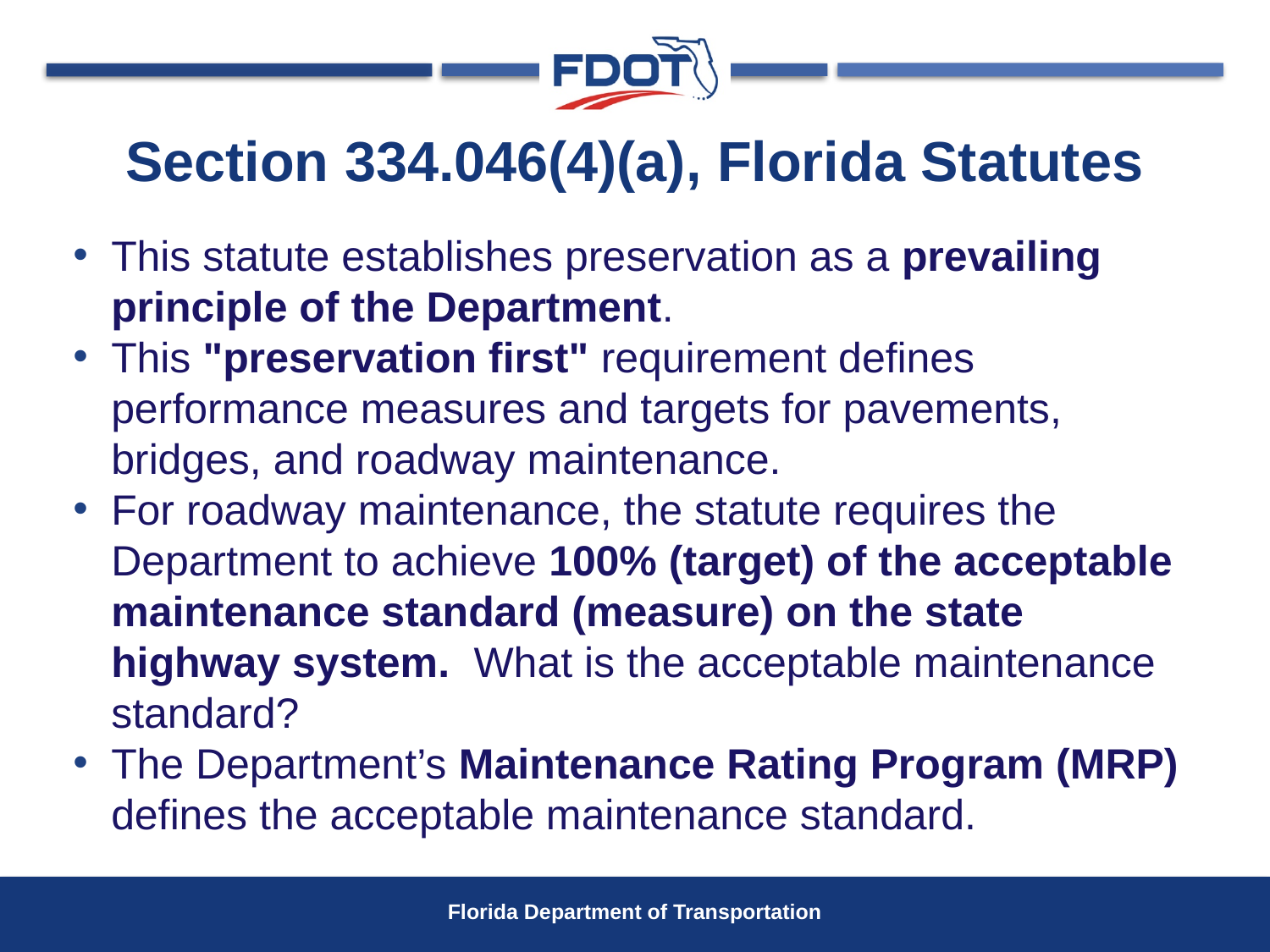

# Section 334.046(4)(a), Florida Statutes
This statute establishes preservation as a prevailing principle of the Department.
This "preservation first" requirement defines performance measures and targets for pavements, bridges, and roadway maintenance.
For roadway maintenance, the statute requires the Department to achieve 100% (target) of the acceptable maintenance standard (measure) on the state highway system.  What is the acceptable maintenance standard?
The Department’s Maintenance Rating Program (MRP) defines the acceptable maintenance standard.